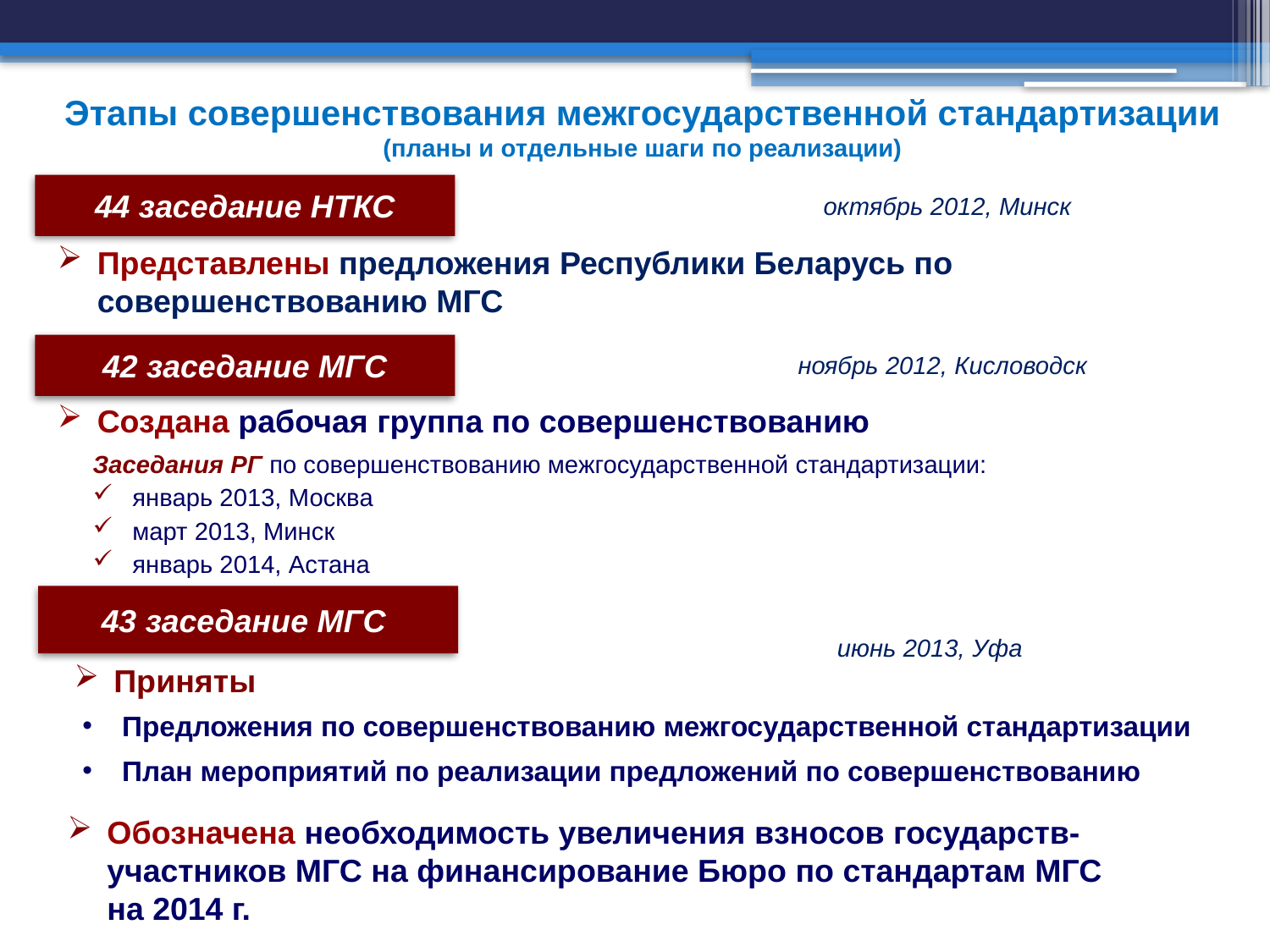

3

Этапы совершенствования межгосударственной стандартизации
(планы и отдельные шаги по реализации)
44 заседание НТКС
октябрь 2012, Минск
Представлены предложения Республики Беларусь по совершенствованию МГС
42 заседание МГС
ноябрь 2012, Кисловодск
Создана рабочая группа по совершенствованию
Заседания РГ по совершенствованию межгосударственной стандартизации:
январь 2013, Москва
март 2013, Минск
январь 2014, Астана
43 заседание МГС
июнь 2013, Уфа
Приняты
Предложения по совершенствованию межгосударственной стандартизации
План мероприятий по реализации предложений по совершенствованию
Обозначена необходимость увеличения взносов государств-участников МГС на финансирование Бюро по стандартам МГС
на 2014 г.